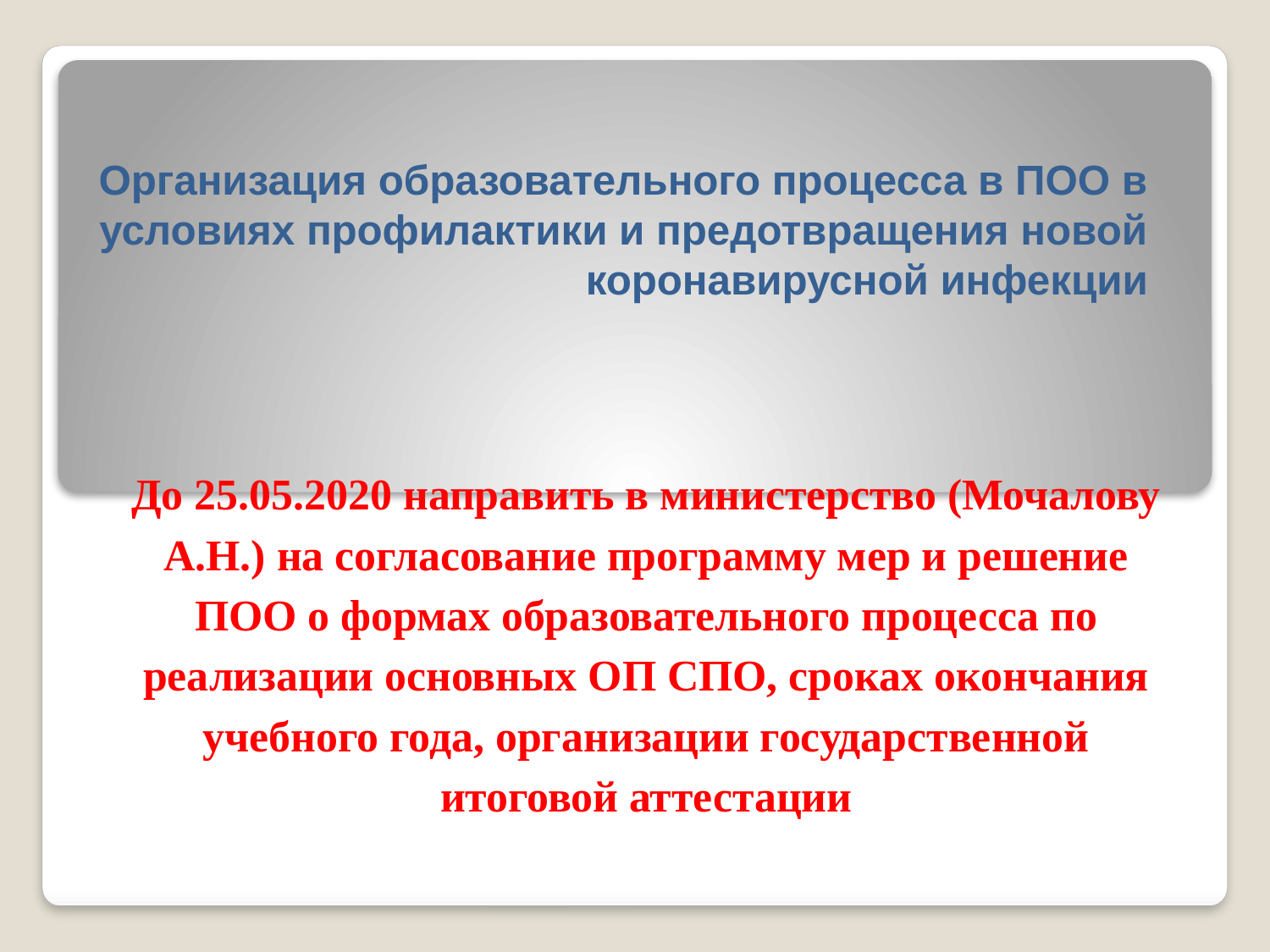

# Организация образовательного процесса в ПОО в условиях профилактики и предотвращения новой коронавирусной инфекции

До 25.05.2020 направить в министерство (Мочалову А.Н.) на согласование программу мер и решение ПОО о формах образовательного процесса по реализации основных ОП СПО, сроках окончания учебного года, организации государственной итоговой аттестации